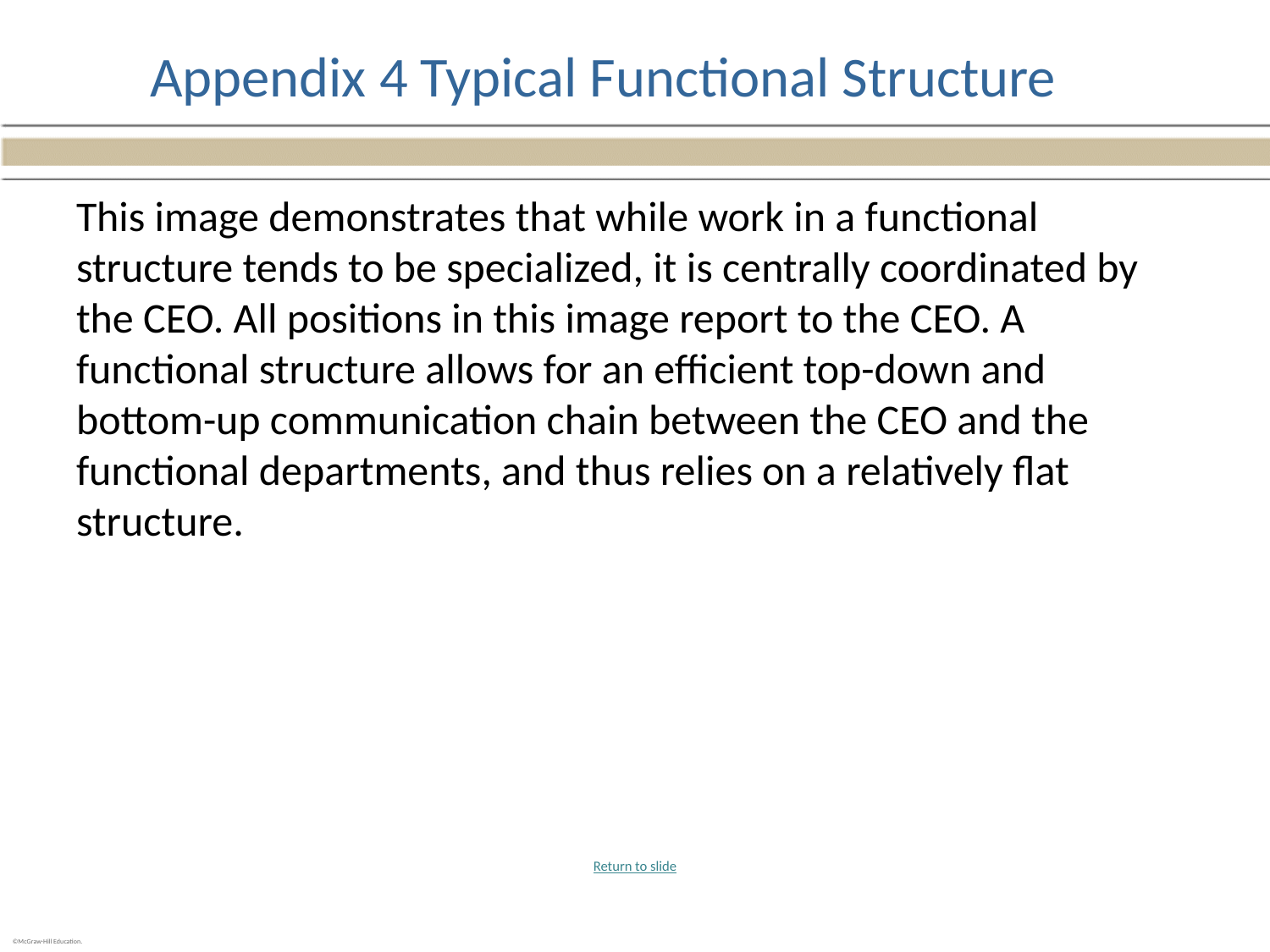

# Appendix 4 Typical Functional Structure
This image demonstrates that while work in a functional structure tends to be specialized, it is centrally coordinated by the CEO. All positions in this image report to the CEO. A functional structure allows for an efficient top-down and bottom-up communication chain between the CEO and the functional departments, and thus relies on a relatively flat structure.
Return to slide